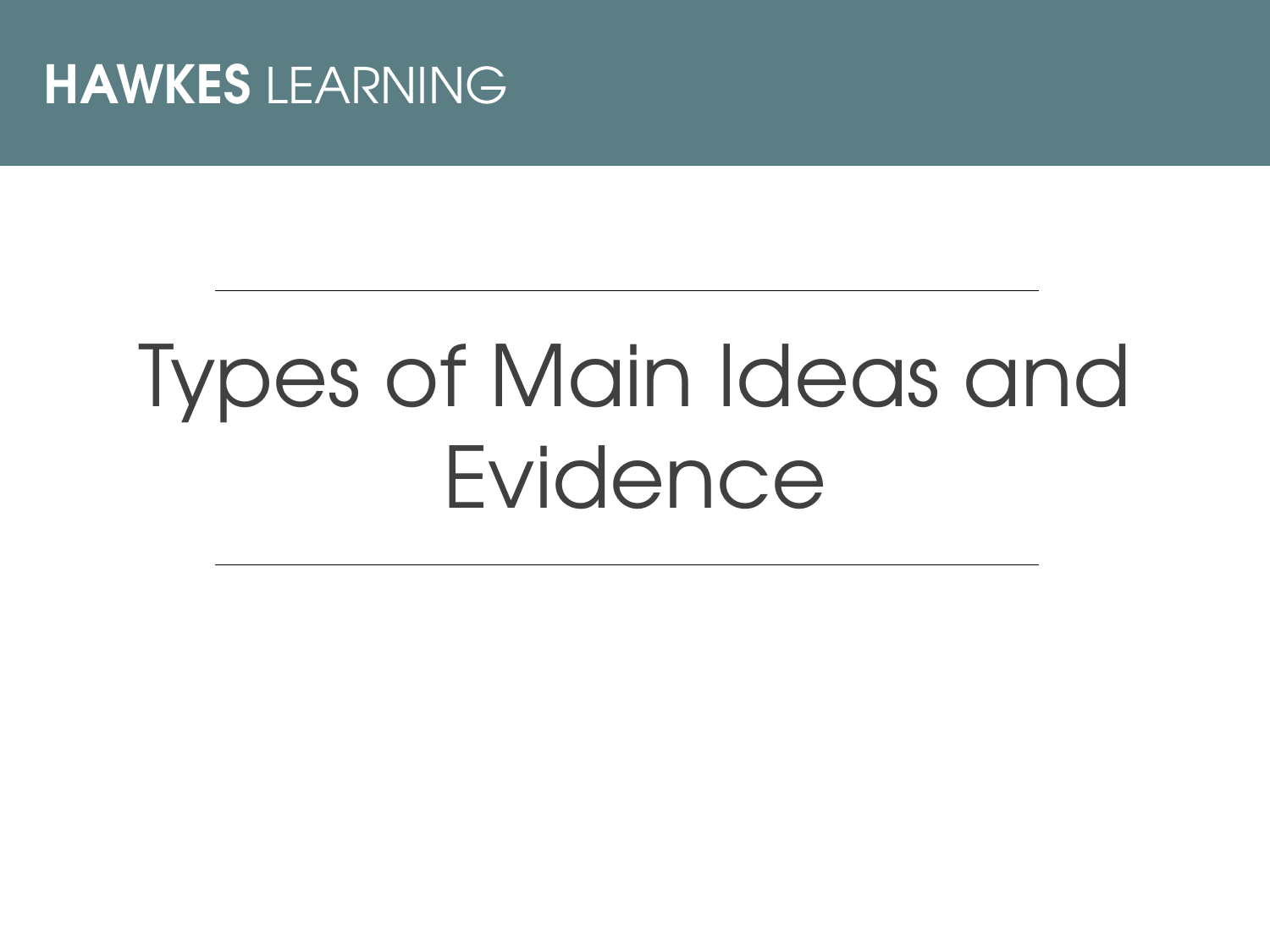

HAWKES LEARNING
Types of Main Ideas and Evidence